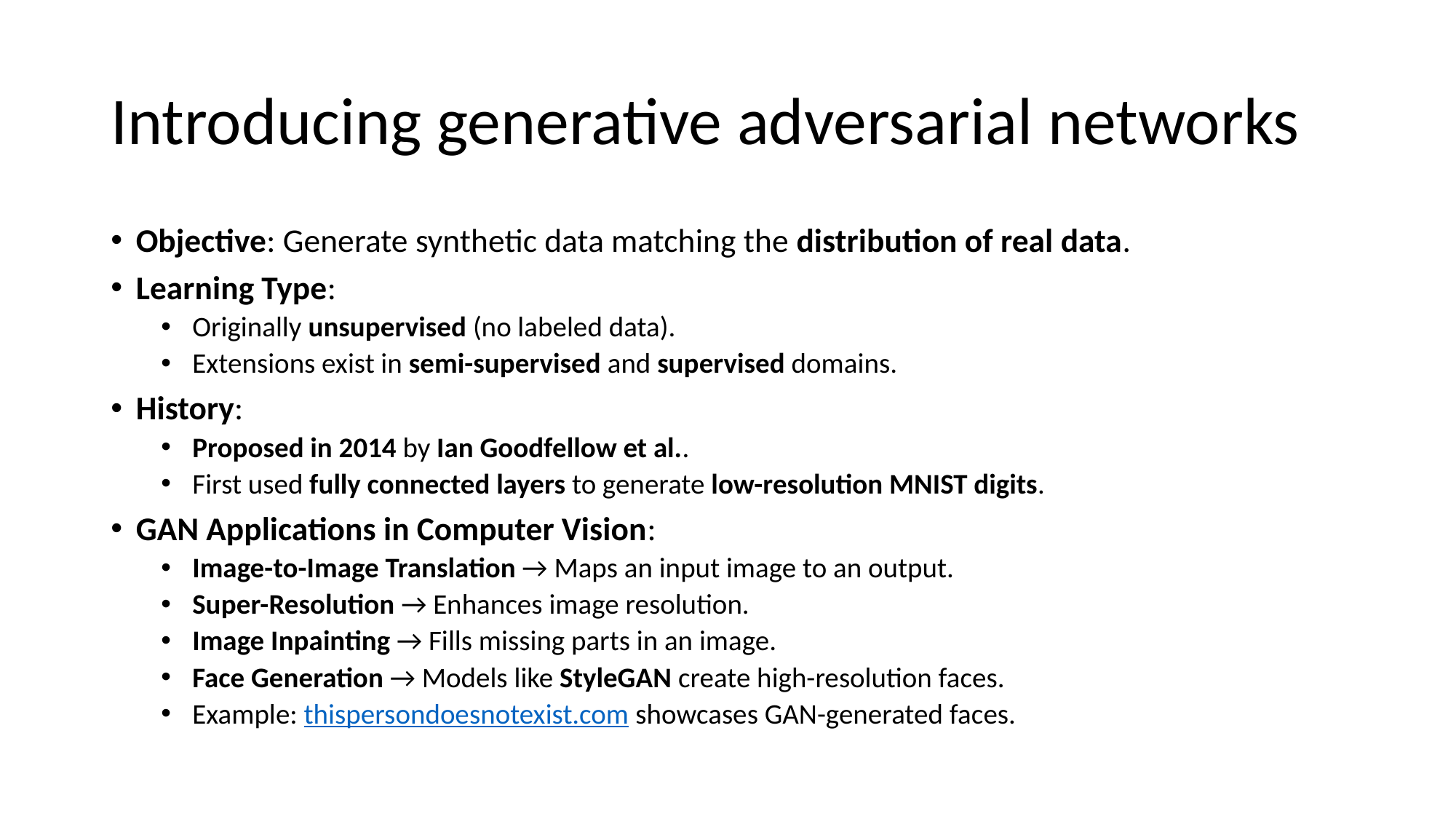

# Introducing generative adversarial networks
Objective: Generate synthetic data matching the distribution of real data.
Learning Type:
Originally unsupervised (no labeled data).
Extensions exist in semi-supervised and supervised domains.
History:
Proposed in 2014 by Ian Goodfellow et al..
First used fully connected layers to generate low-resolution MNIST digits.
GAN Applications in Computer Vision:
Image-to-Image Translation → Maps an input image to an output.
Super-Resolution → Enhances image resolution.
Image Inpainting → Fills missing parts in an image.
Face Generation → Models like StyleGAN create high-resolution faces.
Example: thispersondoesnotexist.com showcases GAN-generated faces.